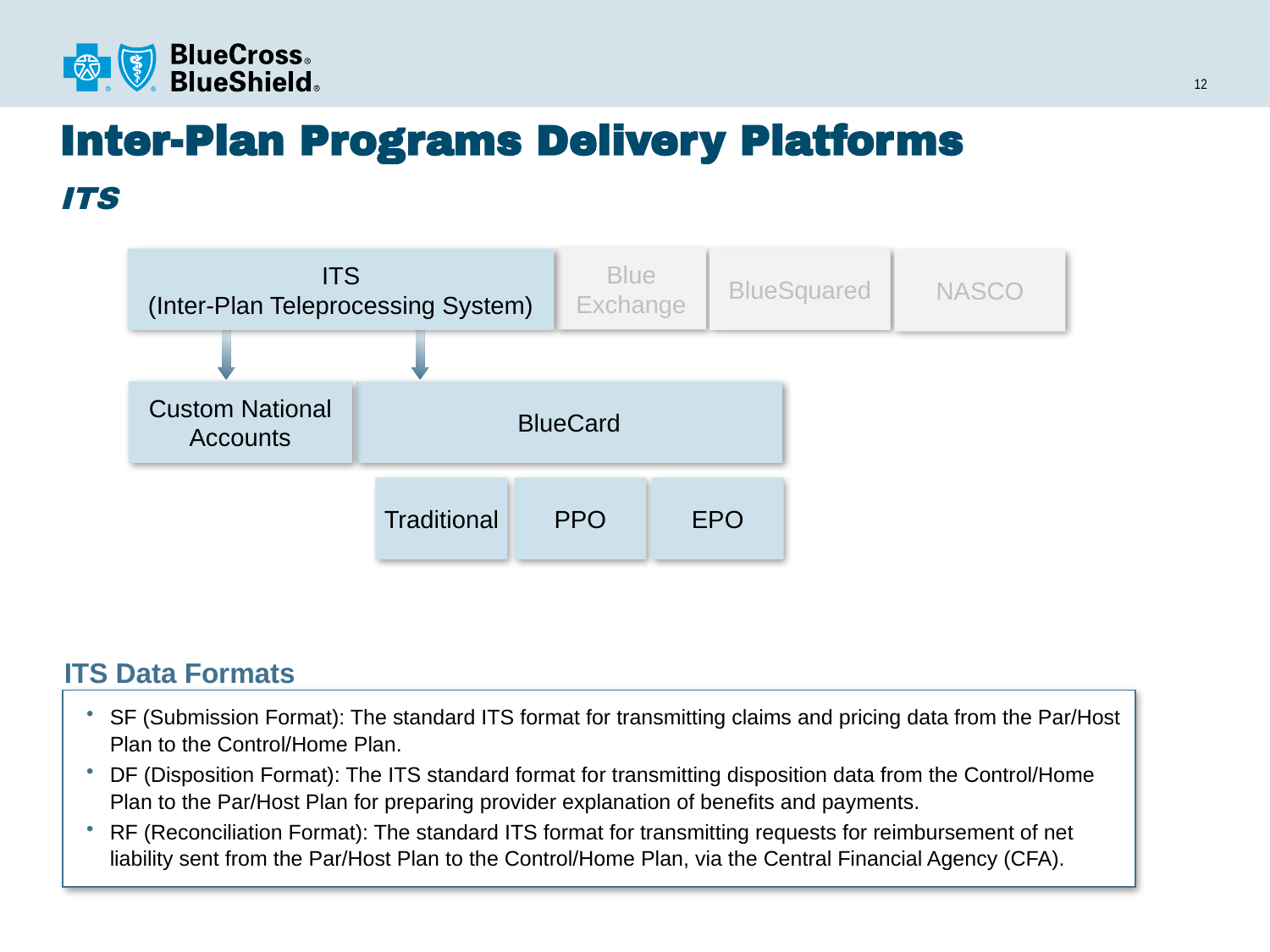

# Inter-Plan Programs Delivery Platforms ITS
Blue
Exchange
ITS
(Inter-Plan Teleprocessing System)
BlueSquared
NASCO

Custom National Accounts
BlueCard
Traditional
PPO
EPO
ITS Data Formats

SF (Submission Format): The standard ITS format for transmitting claims and pricing data from the Par/Host Plan to the Control/Home Plan.
DF (Disposition Format): The ITS standard format for transmitting disposition data from the Control/Home Plan to the Par/Host Plan for preparing provider explanation of benefits and payments.
RF (Reconciliation Format): The standard ITS format for transmitting requests for reimbursement of net liability sent from the Par/Host Plan to the Control/Home Plan, via the Central Financial Agency (CFA).